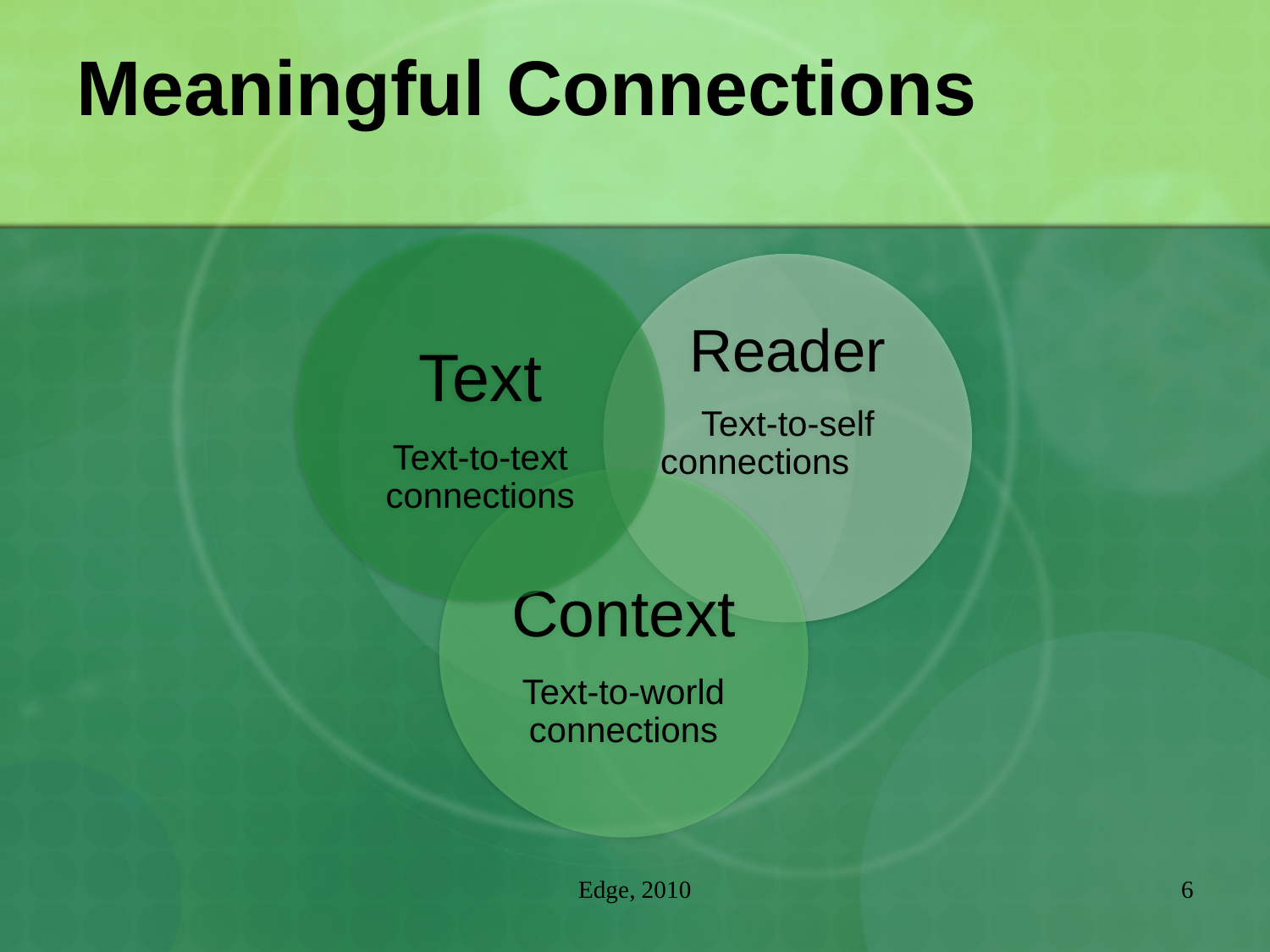

# Meaningful Connections
Reader
Text-to-self connections
Context
Text-to-world connections
Text
Text-to-text connections
Edge, 2010
6